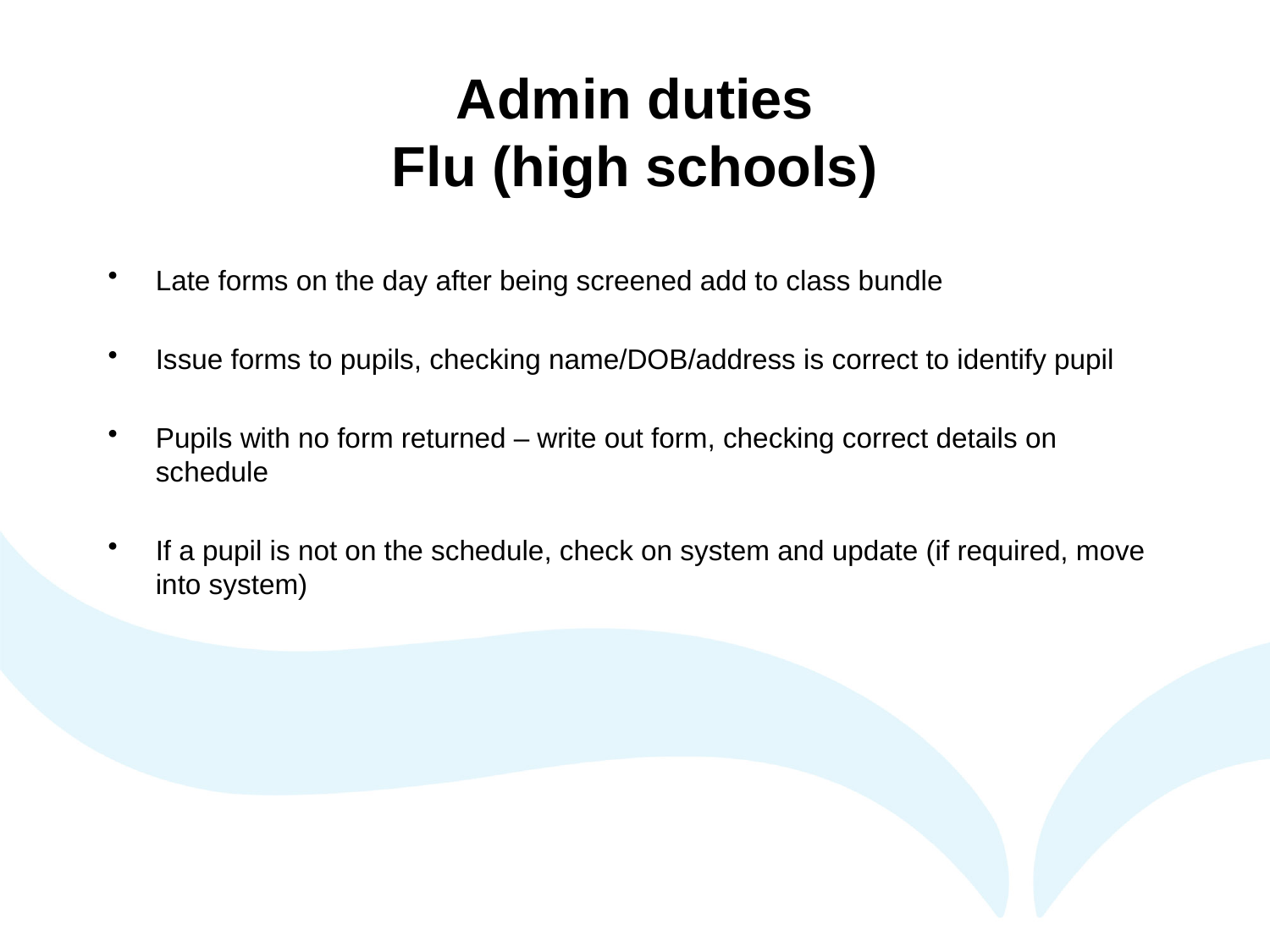

# Admin duties Flu (high schools)
Late forms on the day after being screened add to class bundle

Issue forms to pupils, checking name/DOB/address is correct to identify pupil

Pupils with no form returned – write out form, checking correct details on schedule

If a pupil is not on the schedule, check on system and update (if required, move into system)